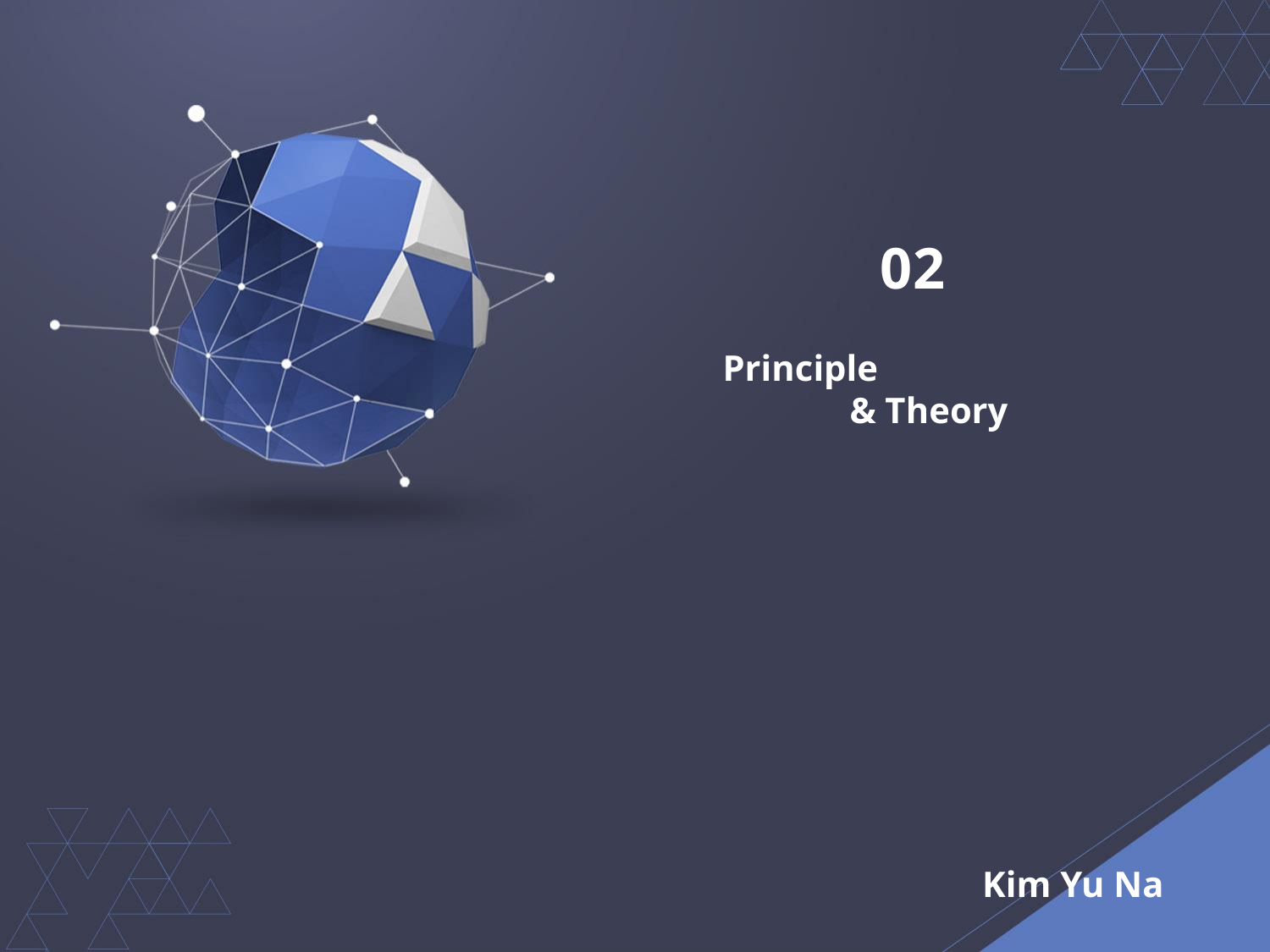

02

Principle
	& Theory
Kim Yu Na